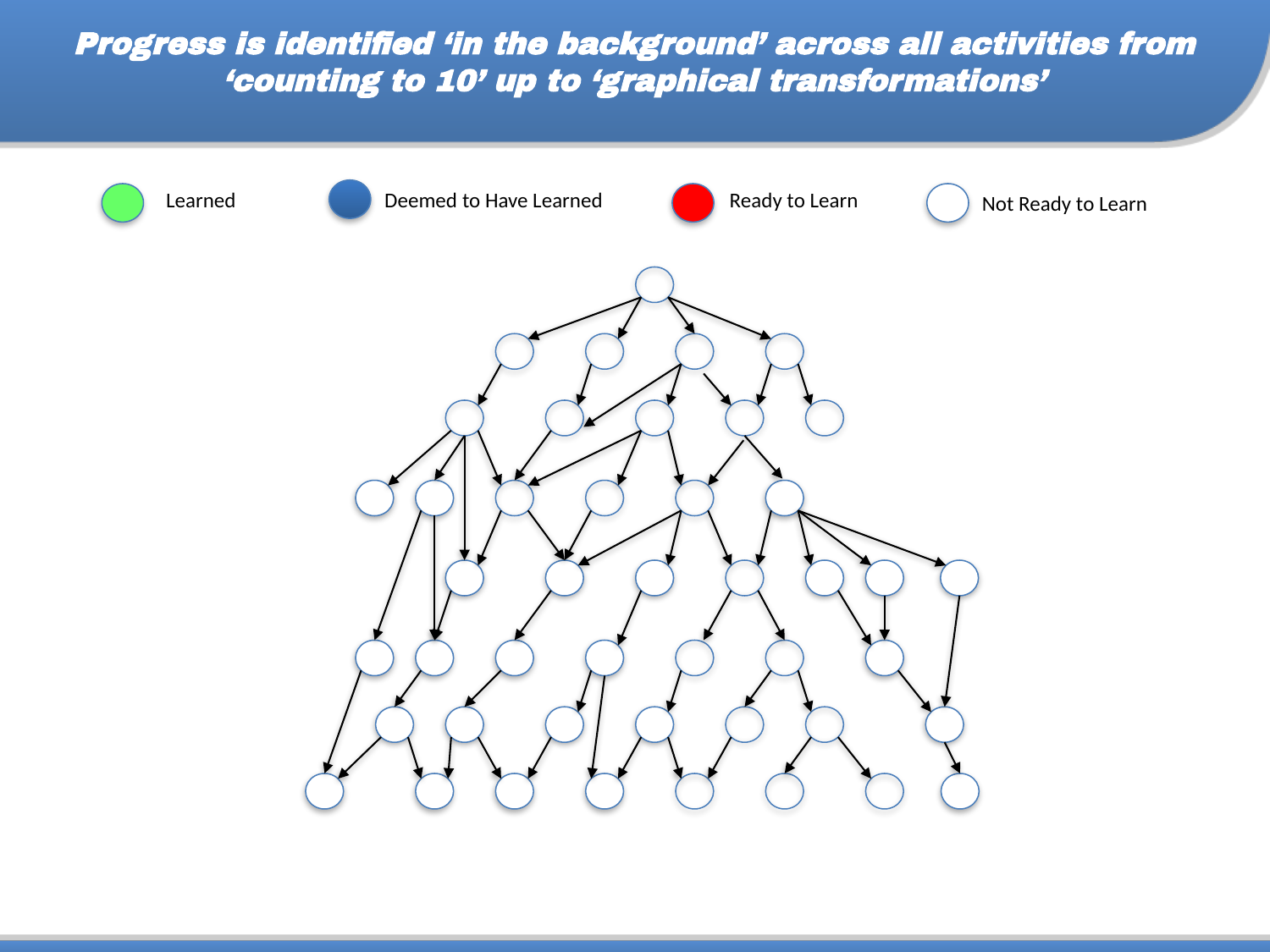

Progress is identified ‘in the background’ across all activities from ‘counting to 10’ up to ‘graphical transformations’
Learned

Ready to Learn
Deemed to Have Learned

Not Ready to Learn